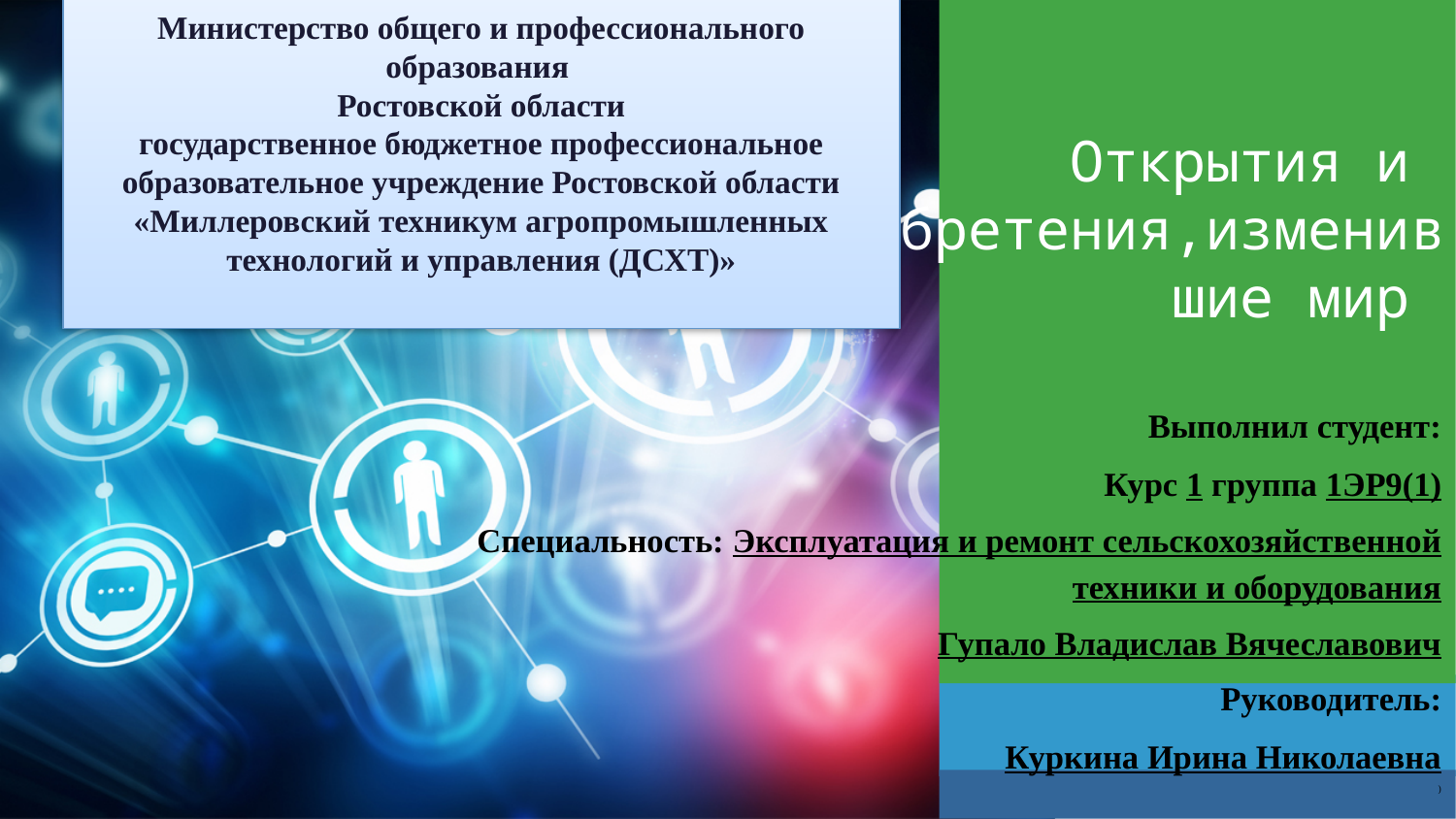

Министерство общего и профессионального образования
Ростовской области
государственное бюджетное профессиональное образовательное учреждение Ростовской области
«Миллеровский техникум агропромышленных технологий и управления (ДСХТ)»

# Открытия и  изобретения,изменившие мир
Выполнил студент:
Курс 1 группа 1ЭР9(1)
Специальность: Эксплуатация и ремонт сельскохозяйственной техники и оборудования
Гупало Владислав Вячеславович
Руководитель:
Куркина Ирина Николаевна
)